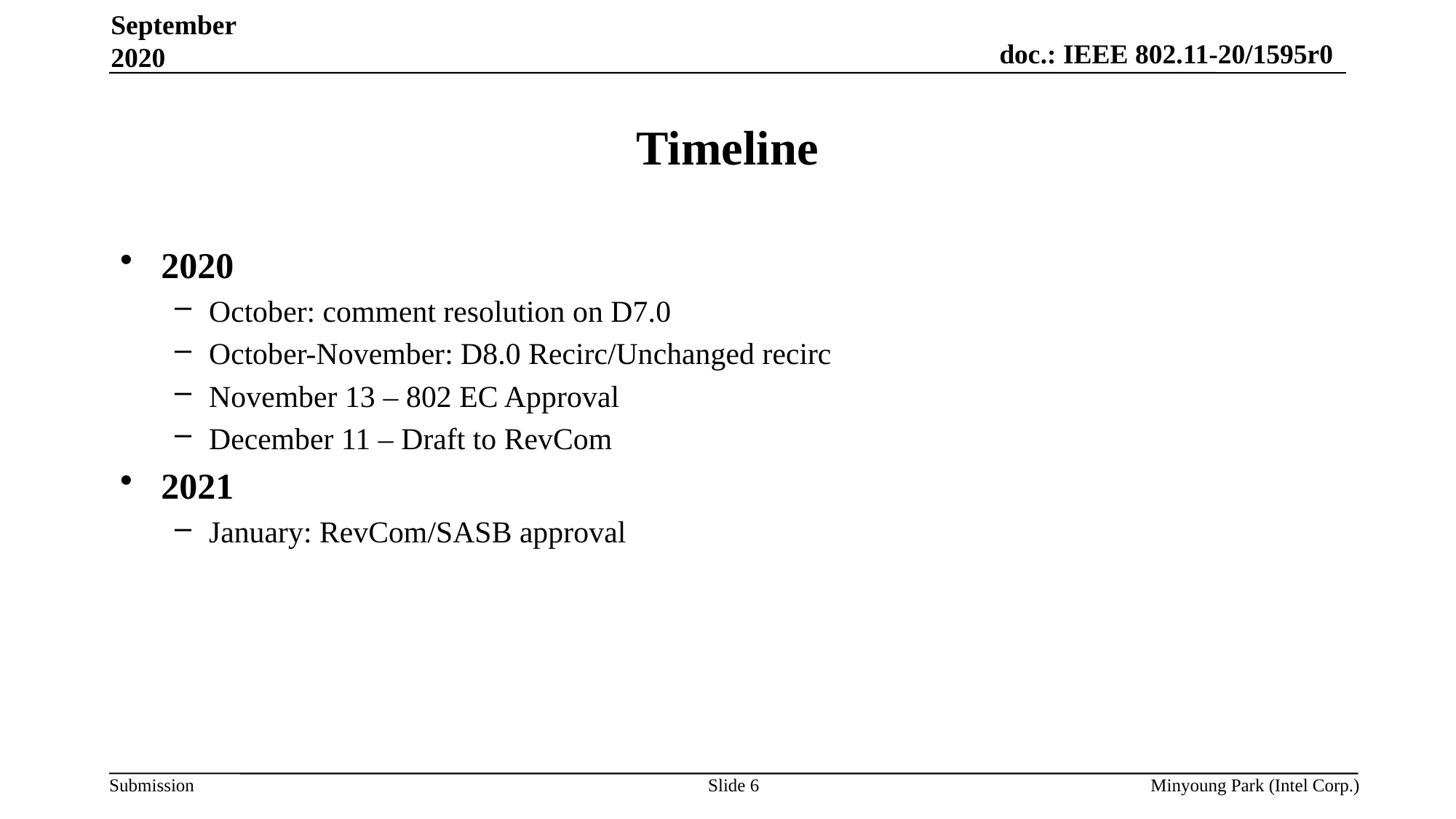

September 2020
# Timeline
2020
October: comment resolution on D7.0
October-November: D8.0 Recirc/Unchanged recirc
November 13 – 802 EC Approval
December 11 – Draft to RevCom
2021
January: RevCom/SASB approval
Slide 6
Minyoung Park (Intel Corp.)